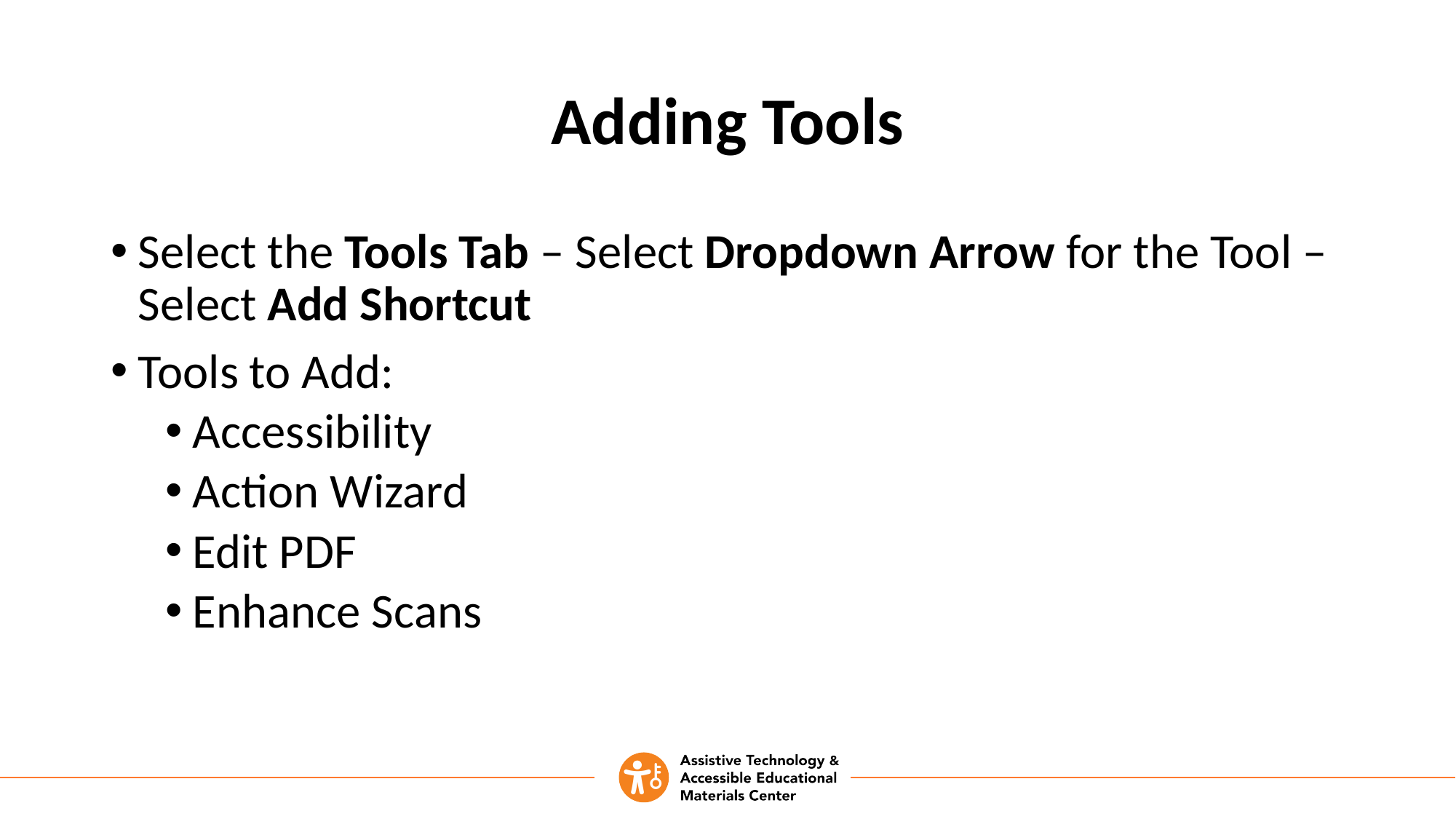

# Adding Tools
Select the Tools Tab – Select Dropdown Arrow for the Tool – Select Add Shortcut
Tools to Add:
Accessibility
Action Wizard
Edit PDF
Enhance Scans